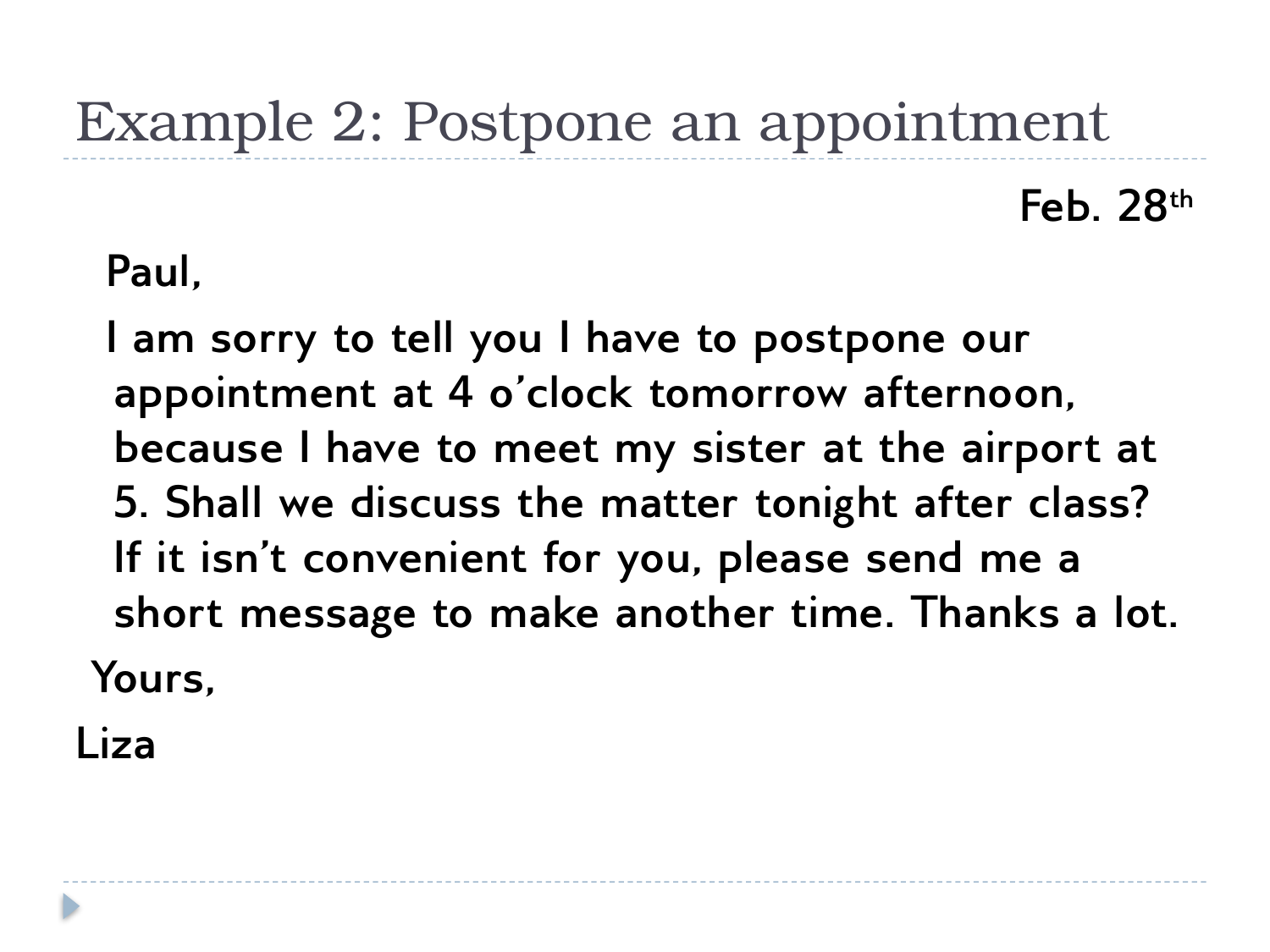

# Example 2: Postpone an appointment
Feb. 28th
  Paul,
  I am sorry to tell you I have to postpone our appointment at 4 o’clock tomorrow afternoon, because I have to meet my sister at the airport at 5. Shall we discuss the matter tonight after class? If it isn’t convenient for you, please send me a short message to make another time. Thanks a lot.
 Yours,
Liza